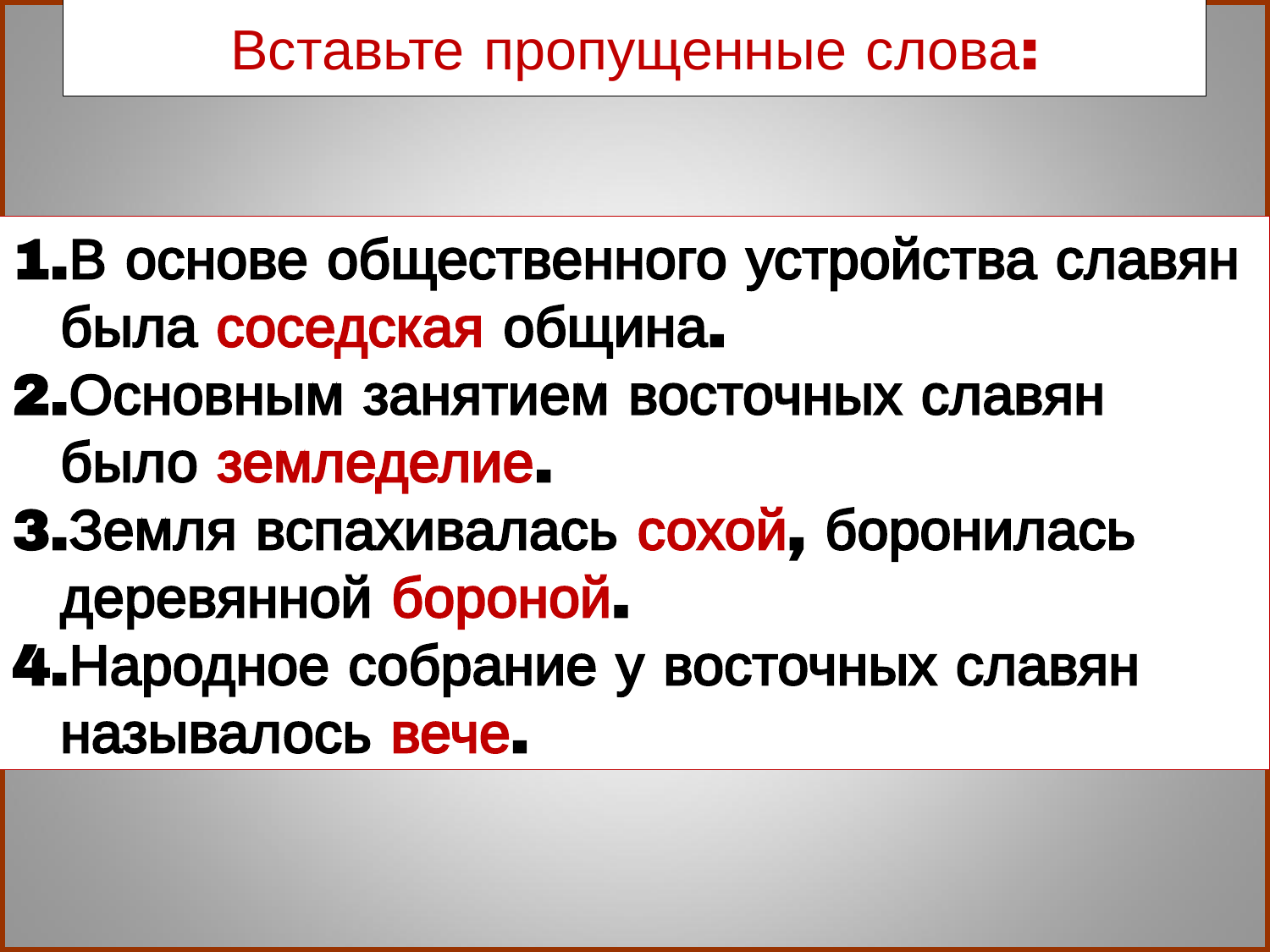

Вставьте пропущенные слова:
В основе общественного устройства славян была соседская община.
Основным занятием восточных славян было земледелие.
Земля вспахивалась сохой, боронилась деревянной бороной.
Народное собрание у восточных славян называлось вече.